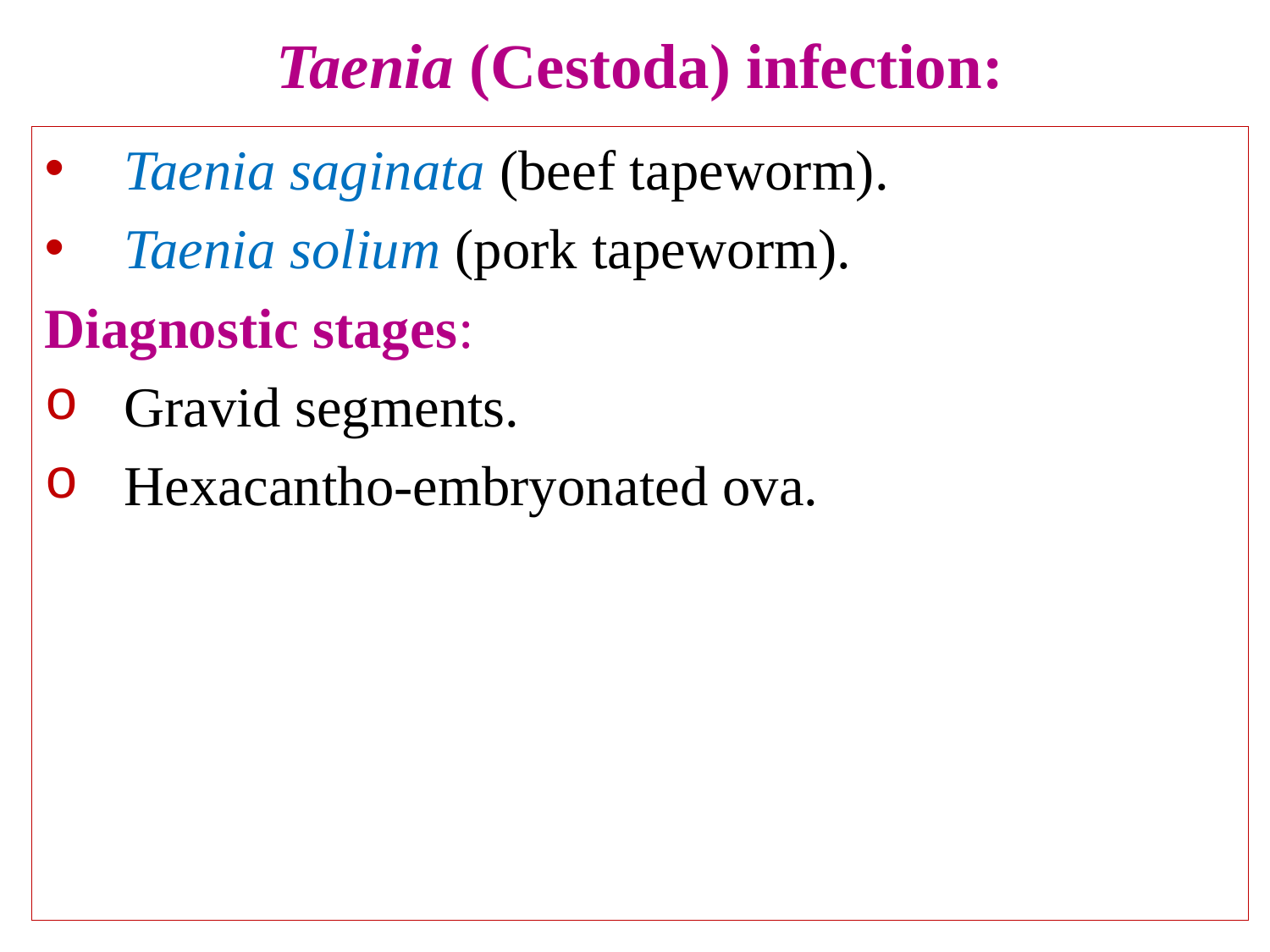

# Taenia (Cestoda) infection:
Taenia saginata (beef tapeworm).
Taenia solium (pork tapeworm).
Diagnostic stages:
Gravid segments.
Hexacantho-embryonated ova.